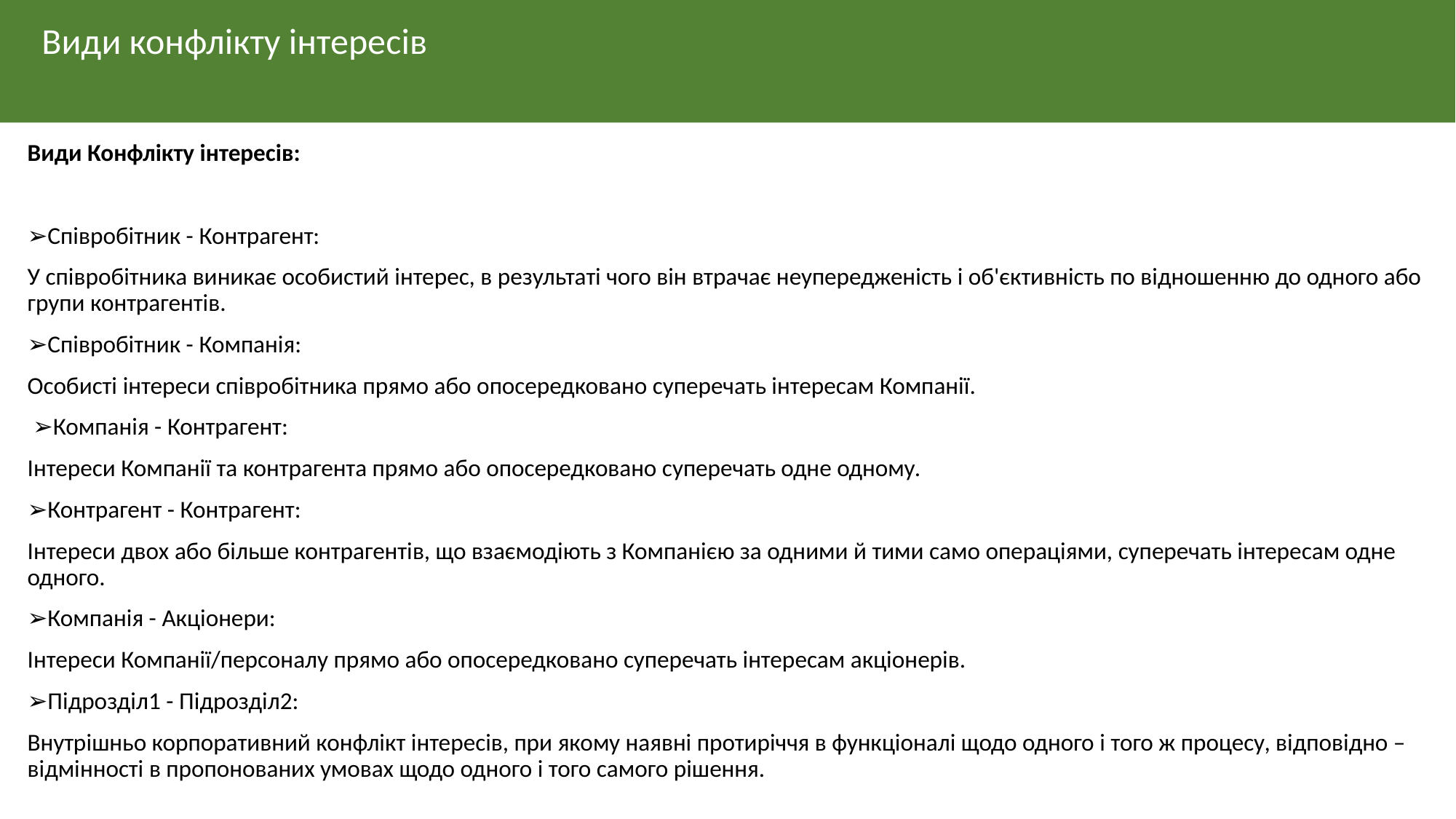

Види конфлікту інтересів
Види Конфлікту інтересів:

➢Співробітник - Контрагент:
У співробітника виникає особистий інтерес, в результаті чого він втрачає неупередженість і об'єктивність по відношенню до одного або групи контрагентів.
➢Співробітник - Компанія:
Особисті інтереси співробітника прямо або опосередковано суперечать інтересам Компанії.
 ➢Компанія - Контрагент:
Інтереси Компанії та контрагента прямо або опосередковано суперечать одне одному.
➢Контрагент - Контрагент:
Інтереси двох або більше контрагентів, що взаємодіють з Компанією за одними й тими само операціями, суперечать інтересам одне одного.
➢Компанія - Акціонери:
Інтереси Компанії/персоналу прямо або опосередковано суперечать інтересам акціонерів.
➢Підрозділ1 - Підрозділ2:
Внутрішньо корпоративний конфлікт інтересів, при якому наявні протиріччя в функціоналі щодо одного і того ж процесу, відповідно –відмінності в пропонованих умовах щодо одного і того самого рішення.